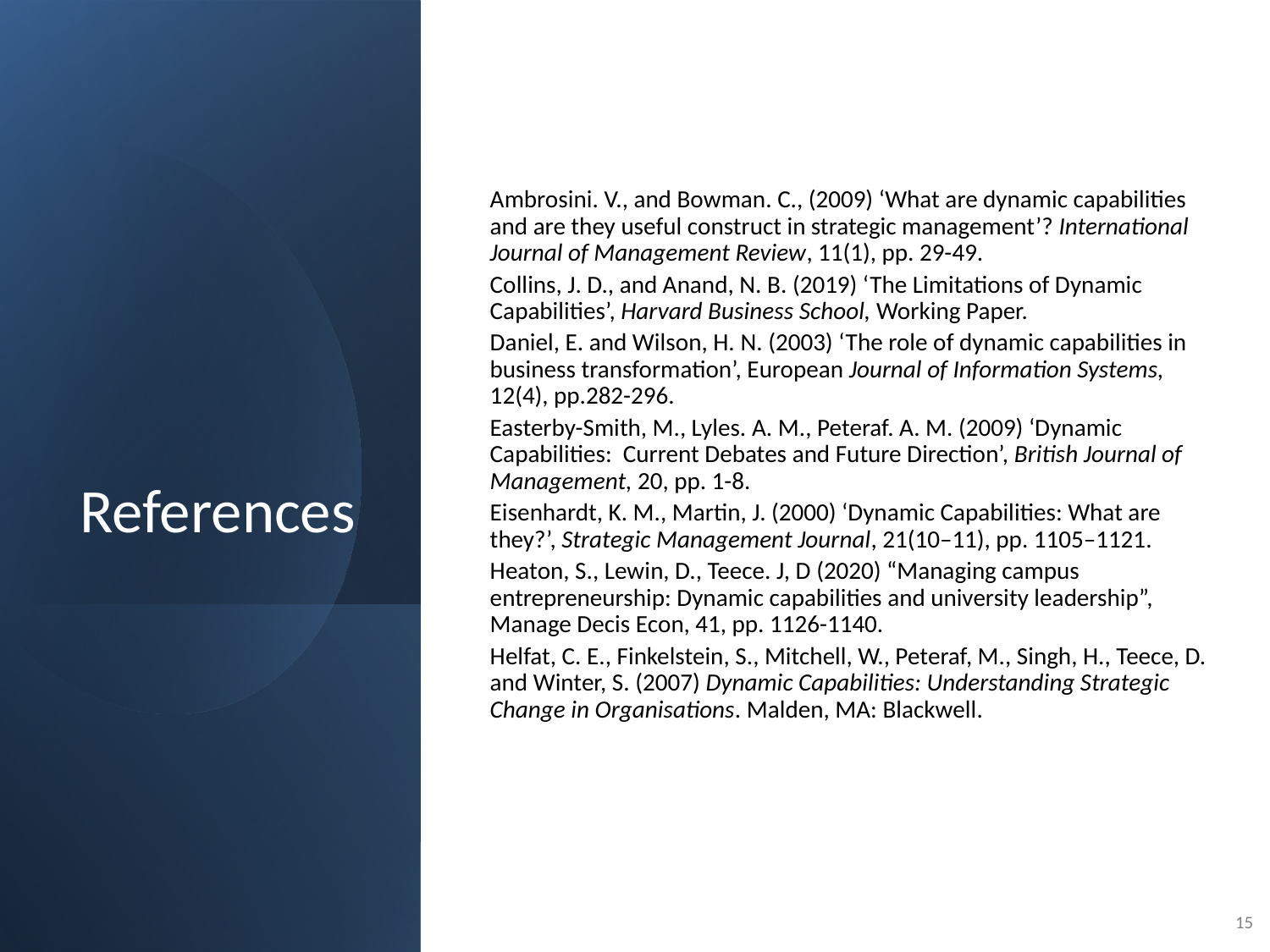

# References
Ambrosini. V., and Bowman. C., (2009) ‘What are dynamic capabilities and are they useful construct in strategic management’? International Journal of Management Review, 11(1), pp. 29-49.
Collins, J. D., and Anand, N. B. (2019) ‘The Limitations of Dynamic Capabilities’, Harvard Business School, Working Paper.
Daniel, E. and Wilson, H. N. (2003) ‘The role of dynamic capabilities in business transformation’, European Journal of Information Systems, 12(4), pp.282-296.
Easterby-Smith, M., Lyles. A. M., Peteraf. A. M. (2009) ‘Dynamic Capabilities:  Current Debates and Future Direction’, British Journal of Management, 20, pp. 1-8.
Eisenhardt, K. M., Martin, J. (2000) ‘Dynamic Capabilities: What are they?’, Strategic Management Journal, 21(10–11), pp. 1105–1121.
Heaton, S., Lewin, D., Teece. J, D (2020) “Managing campus entrepreneurship: Dynamic capabilities and university leadership”, Manage Decis Econ, 41, pp. 1126-1140.
Helfat, C. E., Finkelstein, S., Mitchell, W., Peteraf, M., Singh, H., Teece, D. and Winter, S. (2007) Dynamic Capabilities: Understanding Strategic Change in Organisations. Malden, MA: Blackwell.

15